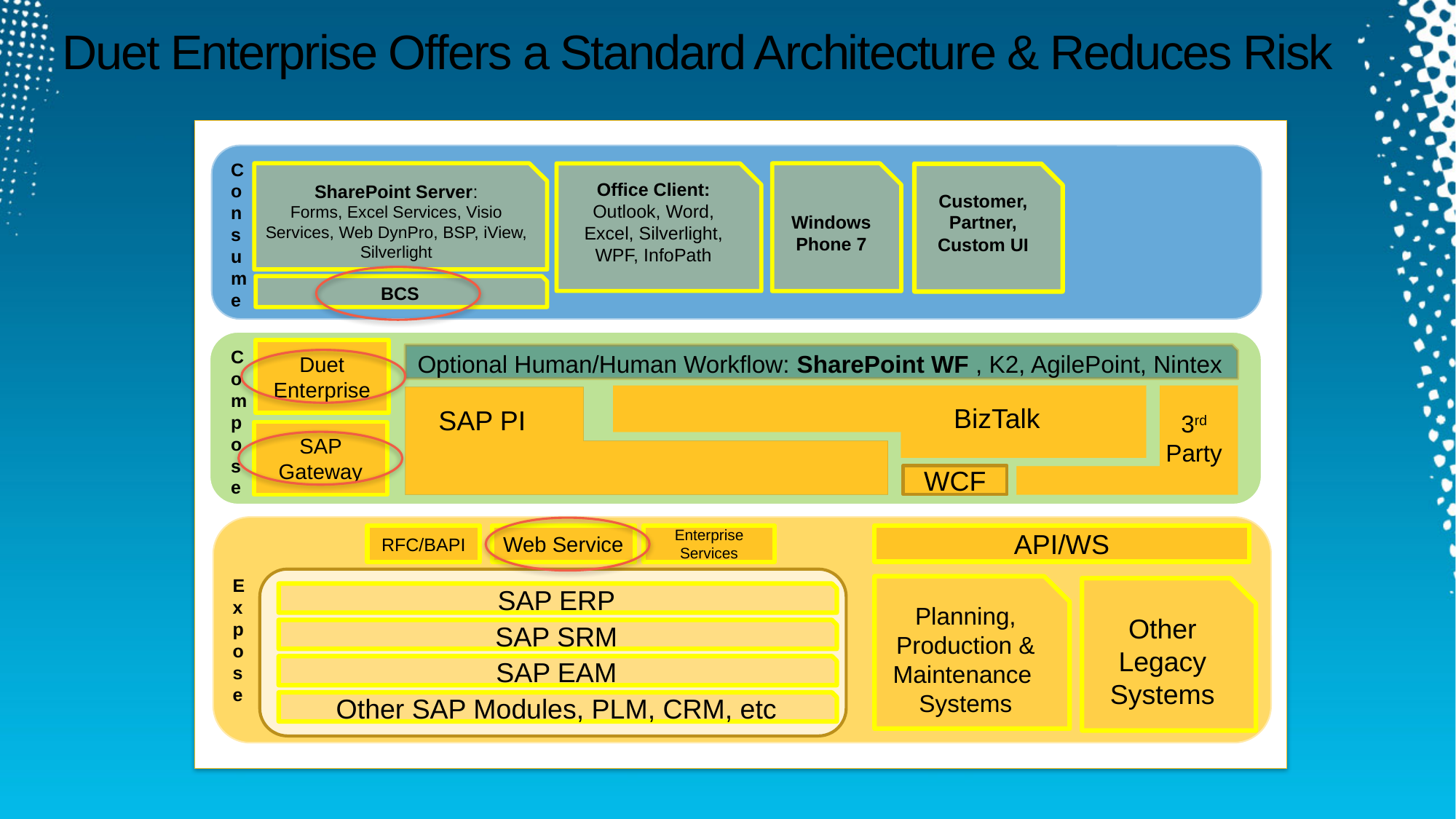

# Duet Enterprise Offers a Standard Architecture & Reduces Risk

Con sume
SharePoint Server:
Forms, Excel Services, Visio Services, Web DynPro, BSP, iView, Silverlight
Office Client:
Outlook, Word, Excel, Silverlight, WPF, InfoPath

Windows Phone 7
Customer, Partner, Custom UI

BCS

Compose
Duet Enterprise
Optional Human/Human Workflow: SharePoint WF , K2, AgilePoint, Nintex

BizTalk
SAP PI

3rd Party
SAP Gateway

WCF

API/WS
RFC/BAPI
Web Service
Enterprise Services
Expose

Planning, Production &
Maintenance
Systems
Other Legacy Systems
SAP ERP
SAP SRM
SAP EAM
Other SAP Modules, PLM, CRM, etc